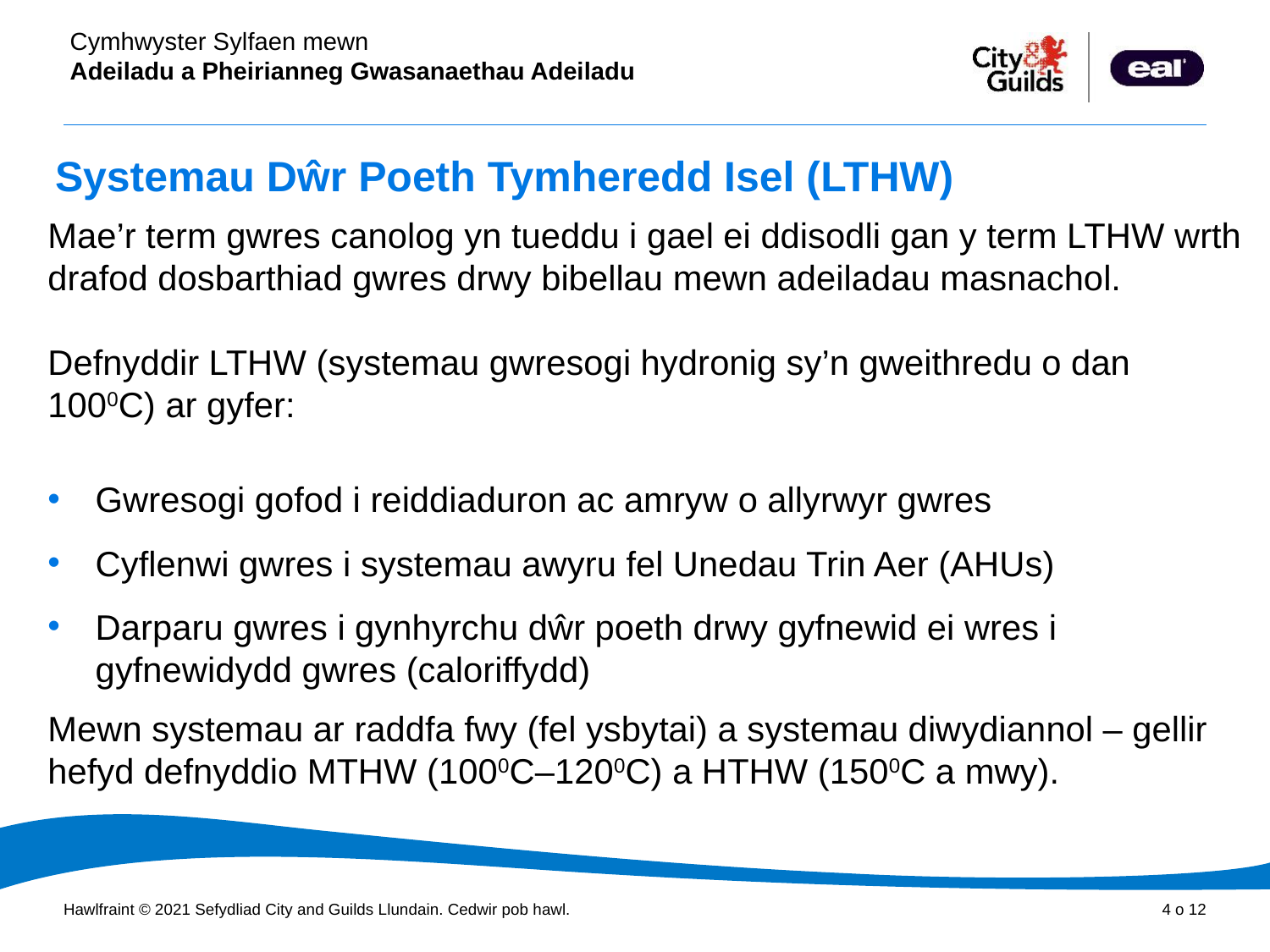

# Systemau Dŵr Poeth Tymheredd Isel (LTHW)
Mae’r term gwres canolog yn tueddu i gael ei ddisodli gan y term LTHW wrth drafod dosbarthiad gwres drwy bibellau mewn adeiladau masnachol.

Defnyddir LTHW (systemau gwresogi hydronig sy’n gweithredu o dan 1000C) ar gyfer:

Gwresogi gofod i reiddiaduron ac amryw o allyrwyr gwres
Cyflenwi gwres i systemau awyru fel Unedau Trin Aer (AHUs)
Darparu gwres i gynhyrchu dŵr poeth drwy gyfnewid ei wres i gyfnewidydd gwres (caloriffydd)
Mewn systemau ar raddfa fwy (fel ysbytai) a systemau diwydiannol – gellir hefyd defnyddio MTHW (1000C–1200C) a HTHW (1500C a mwy).